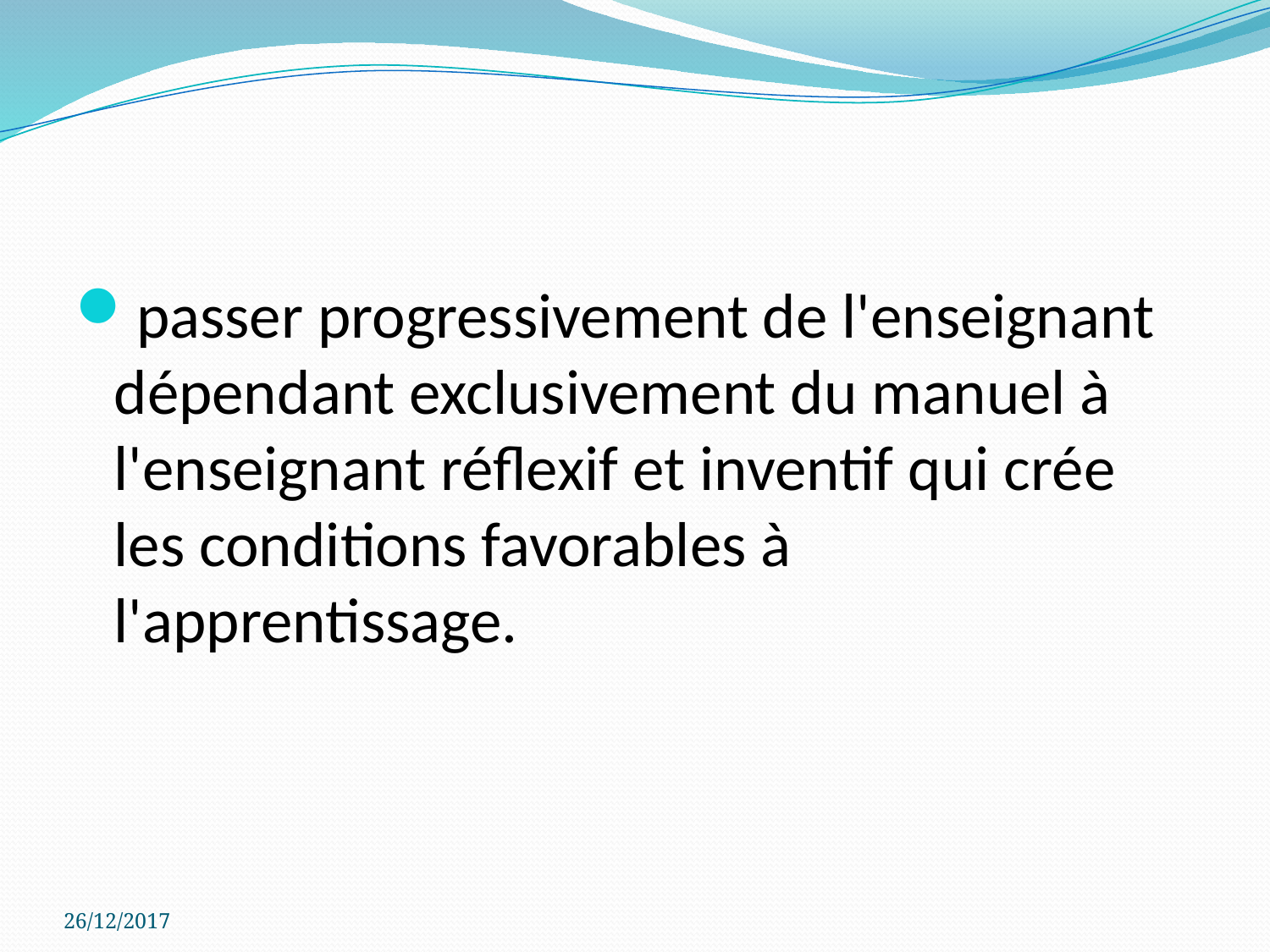

#
passer progressivement de l'enseignant dépendant exclusivement du manuel à l'enseignant réflexif et inventif qui crée les conditions favorables à l'apprentissage.

26/12/2017